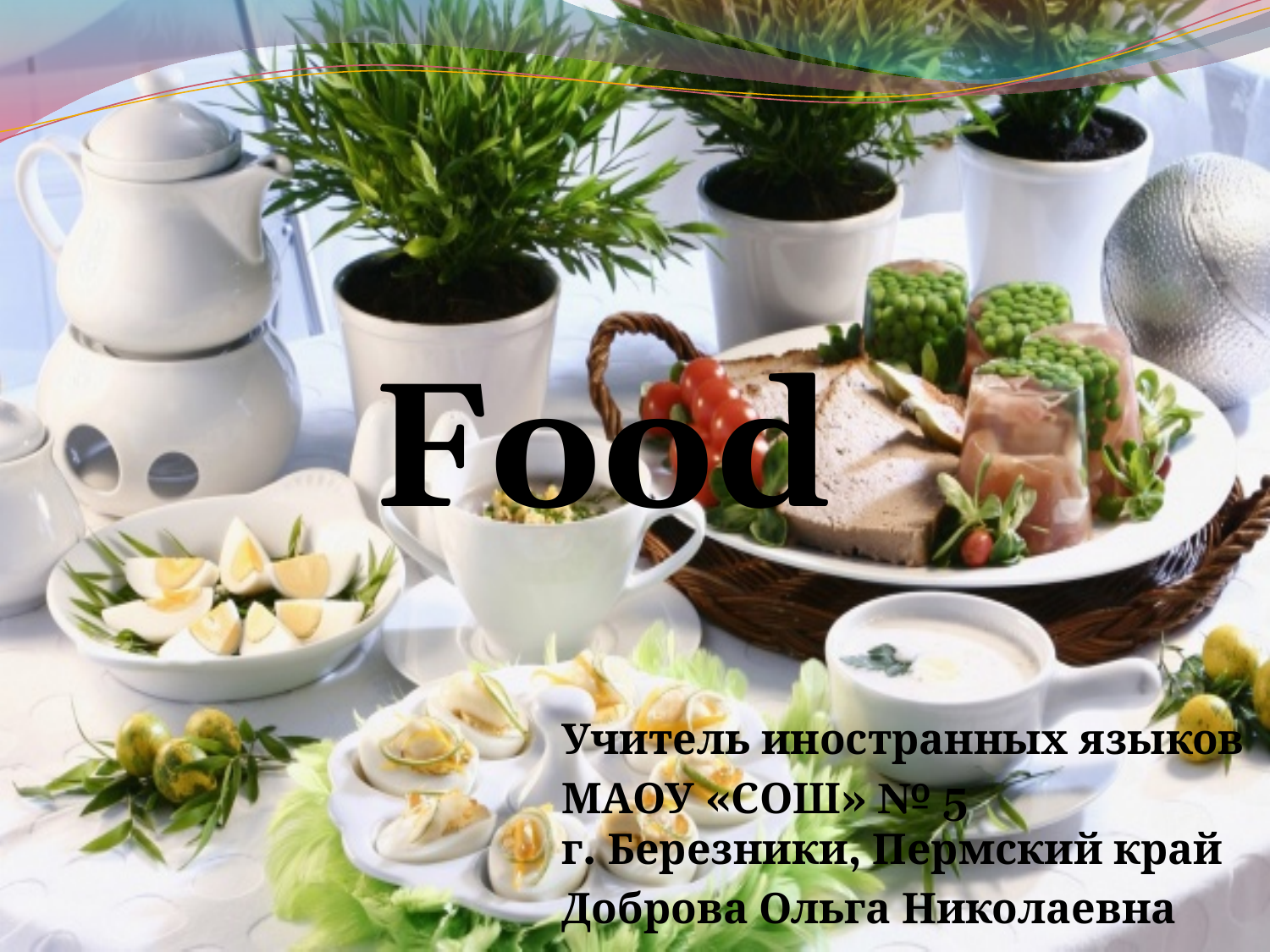

# Food
Учитель иностранных языков
МАОУ «СОШ» № 5
г. Березники, Пермский край
Доброва Ольга Николаевна